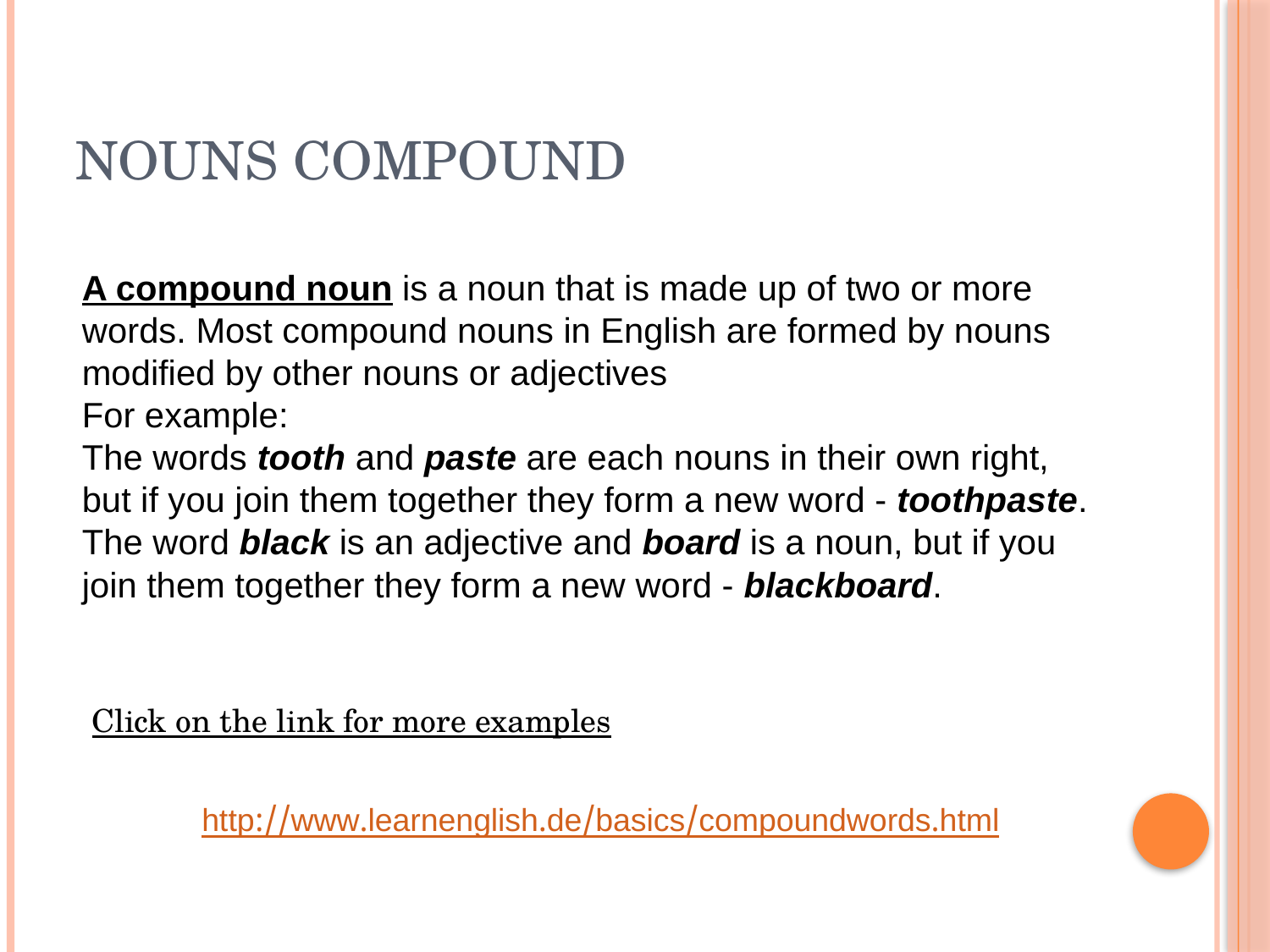

# Nouns Compound
A compound noun is a noun that is made up of two or more words. Most compound nouns in English are formed by nouns modified by other nouns or adjectives
For example:
The words tooth and paste are each nouns in their own right, but if you join them together they form a new word - toothpaste.
The word black is an adjective and board is a noun, but if you join them together they form a new word - blackboard.
Click on the link for more examples
http://www.learnenglish.de/basics/compoundwords.html